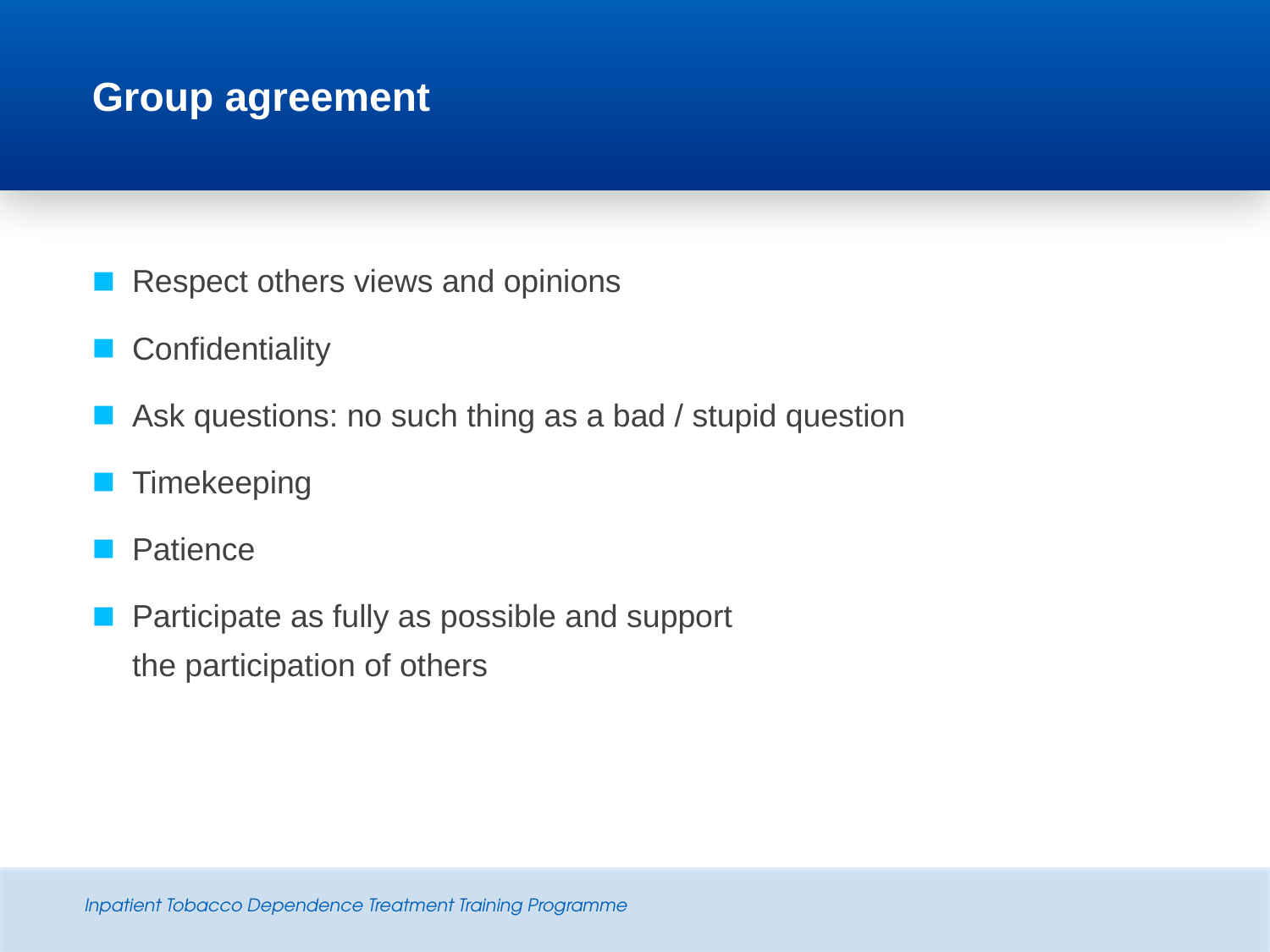

# Group agreement
Respect others views and opinions
Confidentiality
Ask questions: no such thing as a bad / stupid question
Timekeeping
Patience
Participate as fully as possible and support
the participation of others
Inpatient Tobacco Dependence Treatment Training Programme